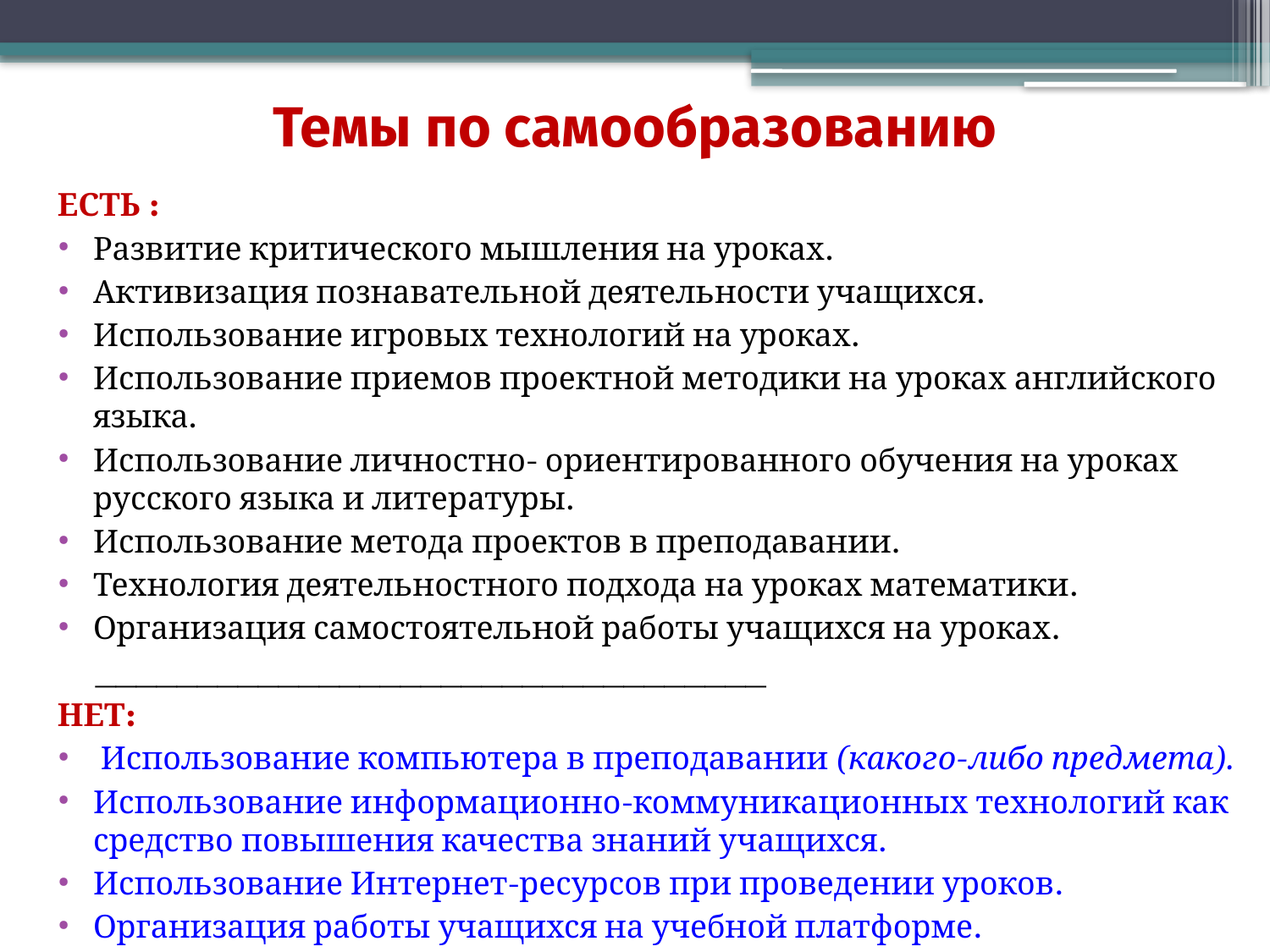

# Темы по самообразованию
ЕСТЬ :
Развитие критического мышления на уроках.
Активизация познавательной деятельности учащихся.
Использование игровых технологий на уроках.
Использование приемов проектной методики на уроках английского языка.
Использование личностно- ориентированного обучения на уроках русского языка и литературы.
Использование метода проектов в преподавании.
Технология деятельностного подхода на уроках математики.
Организация самостоятельной работы учащихся на уроках.
     _________________________________
НЕТ:
 Использование компьютера в преподавании (какого-либо предмета).
Использование информационно-коммуникационных технологий как средство повышения качества знаний учащихся.
Использование Интернет-ресурсов при проведении уроков.
Организация работы учащихся на учебной платформе.